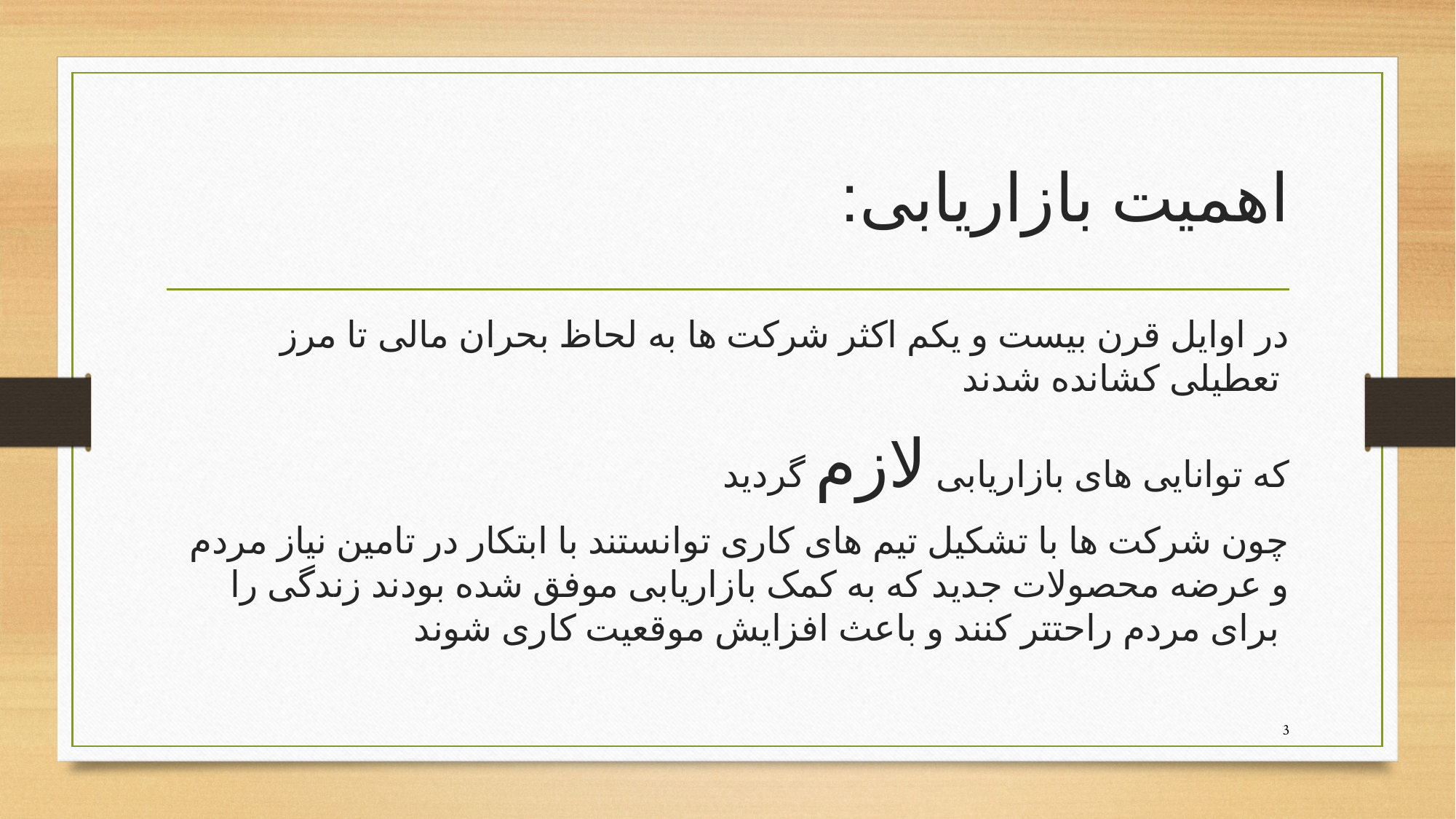

# :اهمیت بازاریابی
در اوایل قرن بیست و یکم اکثر شرکت ها به لحاظ بحران مالی تا مرز تعطیلی کشانده شدند
که توانایی های بازاریابی لازم گردید
 چون شرکت ها با تشکیل تیم های کاری توانستند با ابتکار در تامین نیاز مردم و عرضه محصولات جدید که به کمک بازاریابی موفق شده بودند زندگی را برای مردم راحتتر کنند و باعث افزایش موقعیت کاری شوند
3